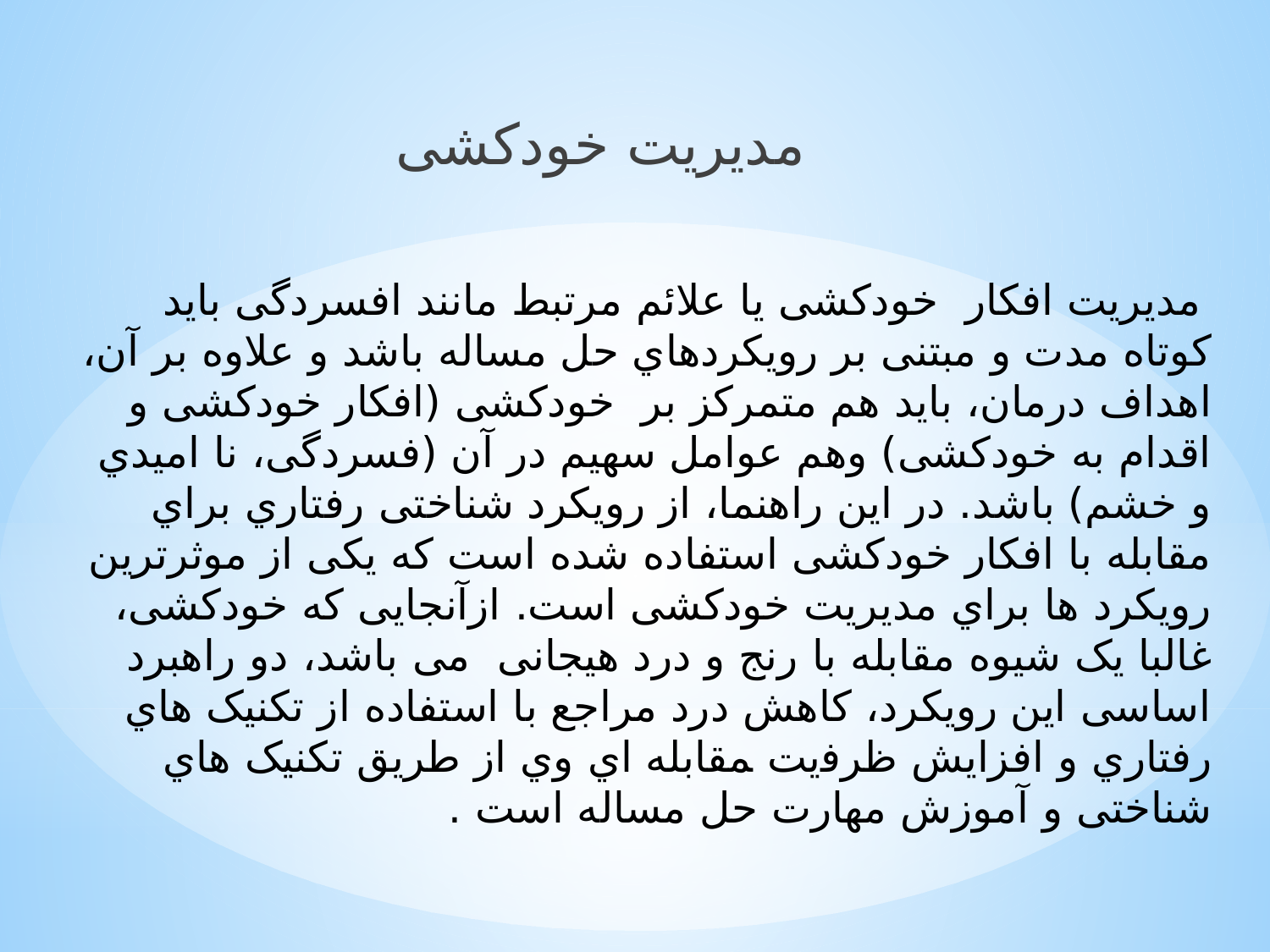

مدیریت خودکشی
# ﻣﺪﯾﺮﯾﺖ اﻓﮑﺎر  ﺧﻮدﮐﺸﯽ ﯾﺎ ﻋﻼﺋﻢ ﻣﺮﺗﺒﻂ ﻣﺎﻧﻨﺪ اﻓﺴﺮدﮔﯽ ﺑﺎﯾﺪ ﮐﻮﺗﺎه ﻣﺪت و ﻣﺒﺘﻨﯽ ﺑﺮ روﯾﮑﺮدﻫﺎي ﺣﻞ ﻣﺴﺎﻟﻪ ﺑﺎﺷﺪ و ﻋﻼوه ﺑﺮ آن، اﻫﺪاف درﻣﺎن، ﺑﺎﯾﺪ ﻫﻢ ﻣﺘﻤﺮﮐﺰ ﺑﺮ  ﺧﻮدﮐﺸﯽ (اﻓﮑﺎر ﺧﻮدﮐﺸﯽ و اﻗﺪام ﺑﻪ ﺧﻮدﮐﺸﯽ) وﻫﻢ ﻋﻮاﻣﻞ ﺳﻬﯿﻢ در آن (ﻓﺴﺮدﮔﯽ، ﻧﺎ اﻣﯿﺪي و ﺧﺸﻢ) ﺑﺎﺷﺪ. در اﯾﻦ راﻫﻨﻤﺎ، از روﯾﮑﺮد ﺷﻨﺎﺧﺘﯽ رﻓﺘﺎري ﺑﺮاي ﻣﻘﺎﺑﻠﻪ ﺑﺎ اﻓﮑﺎر ﺧﻮدﮐﺸﯽ اﺳﺘﻔﺎده ﺷﺪه اﺳﺖ ﮐﻪ ﯾﮑﯽ از ﻣﻮﺛﺮﺗﺮﯾﻦ روﯾﮑﺮد ﻫﺎ ﺑﺮاي ﻣﺪﯾﺮﯾﺖ ﺧﻮدﮐﺸﯽ اﺳﺖ. ازآﻧﺠﺎﯾﯽ ﮐﻪ ﺧﻮدﮐﺸﯽ، ﻏﺎﻟﺒﺎ ﯾﮏ ﺷﯿﻮه ﻣﻘﺎﺑﻠﻪ ﺑﺎ رﻧﺞ و درد ﻫﯿﺠﺎﻧﯽ  می ﺑﺎﺷﺪ، دو راﻫﺒﺮد اﺳﺎﺳﯽ اﯾﻦ روﯾﮑﺮد، ﮐﺎﻫﺶ درد ﻣﺮاﺟﻊ ﺑﺎ اﺳﺘﻔﺎده از ﺗﮑﻨﯿﮏ ﻫﺎي رﻓﺘﺎري و اﻓﺰاﯾﺶ ﻇﺮﻓیت ﻤﻘﺎﺑﻠﻪ اي وي از ﻃﺮﯾﻖ ﺗﮑﻨﯿﮏ ﻫﺎي ﺷﻨﺎﺧﺘﯽ و آﻣﻮزش ﻣﻬﺎرت ﺣﻞ ﻣﺴﺎﻟﻪ اﺳﺖ .